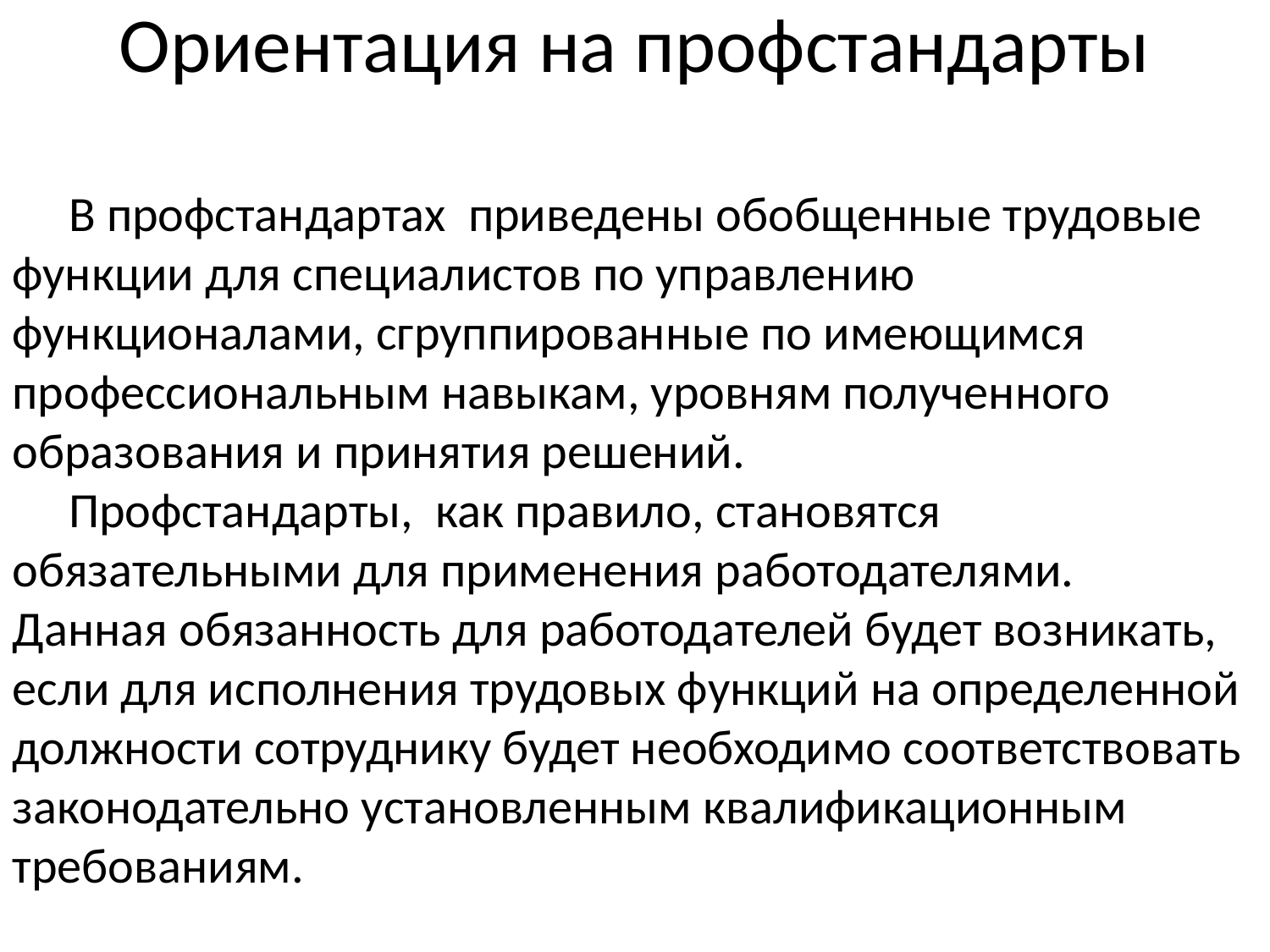

# Ориентация на профстандарты
     В профстандартах  приведены обобщенные трудовые функции для специалистов по управлению функционалами, сгруппированные по имеющимся профессиональным навыкам, уровням полученного образования и принятия решений.
     Профстандарты,  как правило, становятся обязательными для применения работодателями.
Данная обязанность для работодателей будет возникать, если для исполнения трудовых функций на определенной должности сотруднику будет необходимо соответствовать законодательно установленным квалификационным требованиям.